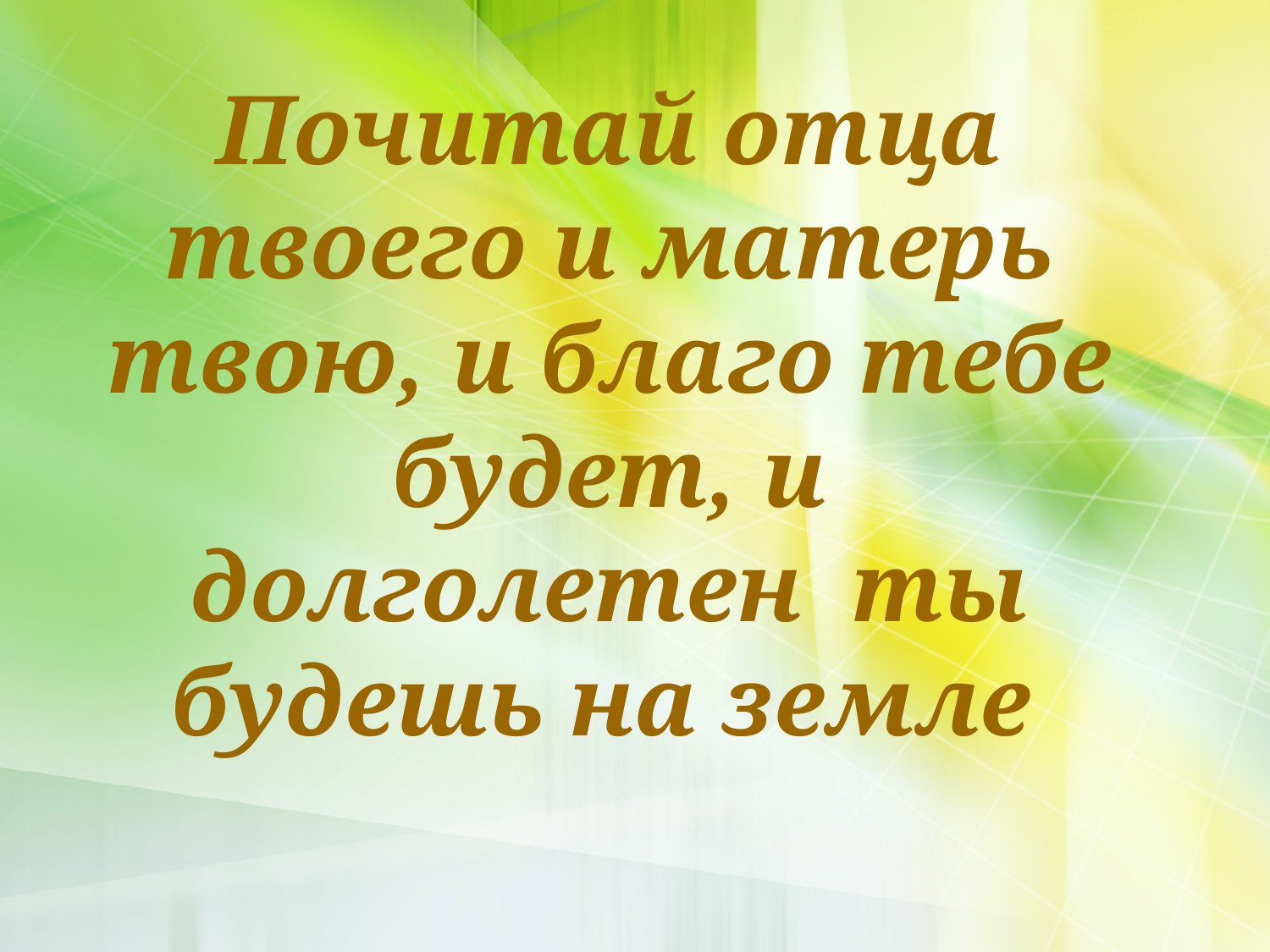

# Почитай отца твоего и матерь твою, и благо тебе будет, и долголетен  ты будешь на земле